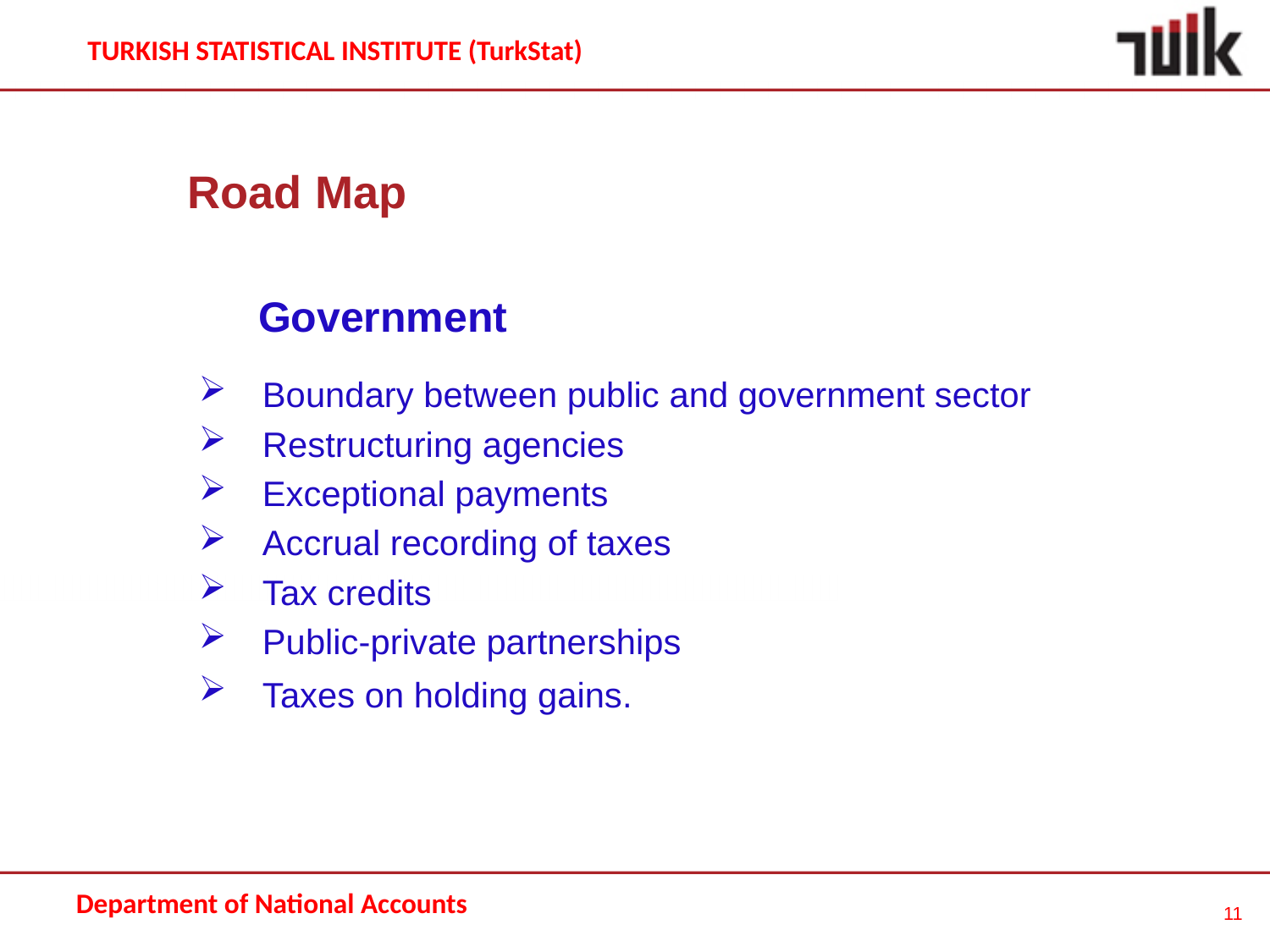

Road Map

     Government

Boundary between public and government sector
Restructuring agencies
Exceptional payments
Accrual recording of taxes
Tax credits
Public-private partnerships
Taxes on holding gains.
11